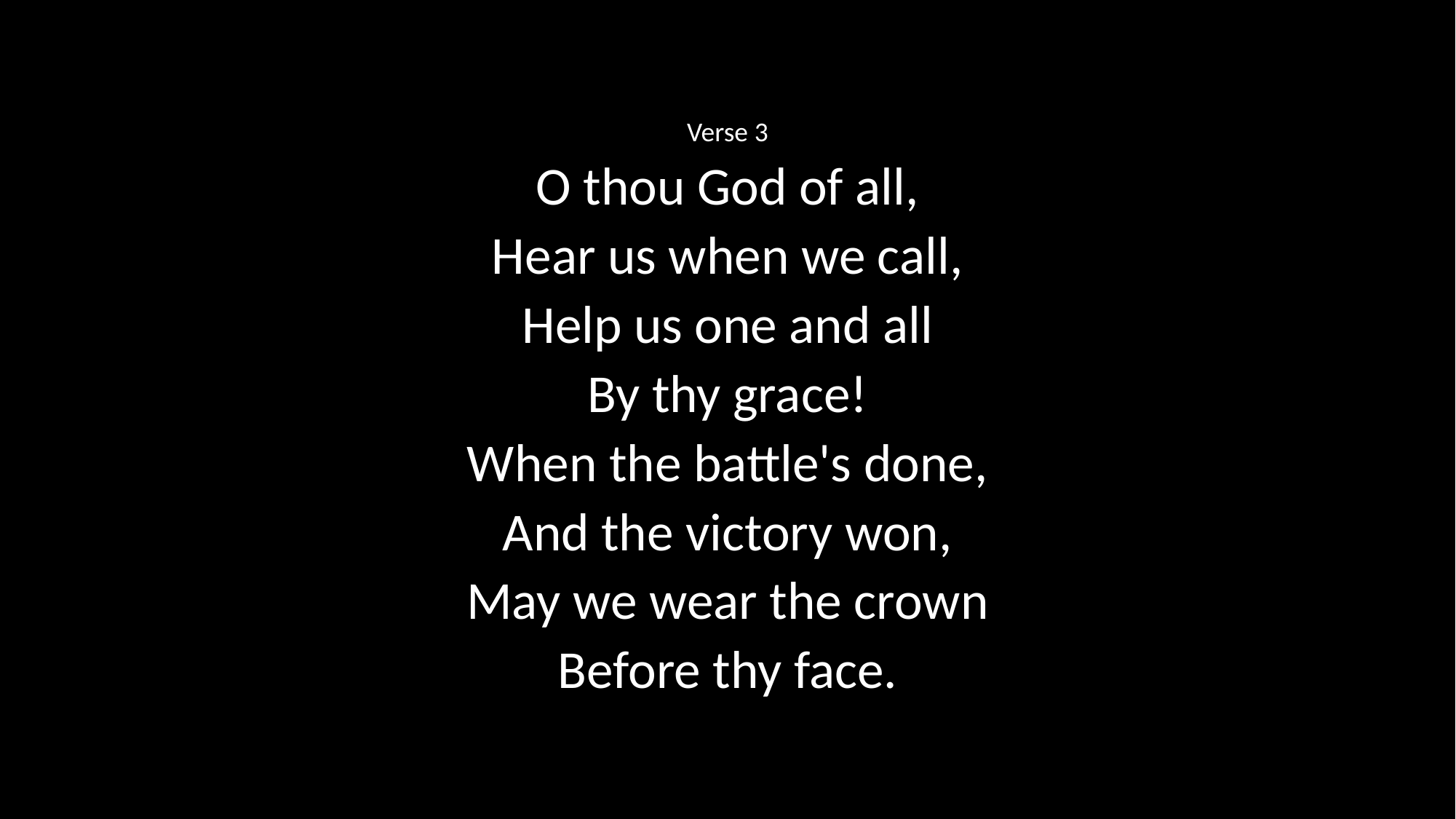

Verse 3
O thou God of all,
Hear us when we call,
Help us one and all
By thy grace!
When the battle's done,
And the victory won,
May we wear the crown
Before thy face.